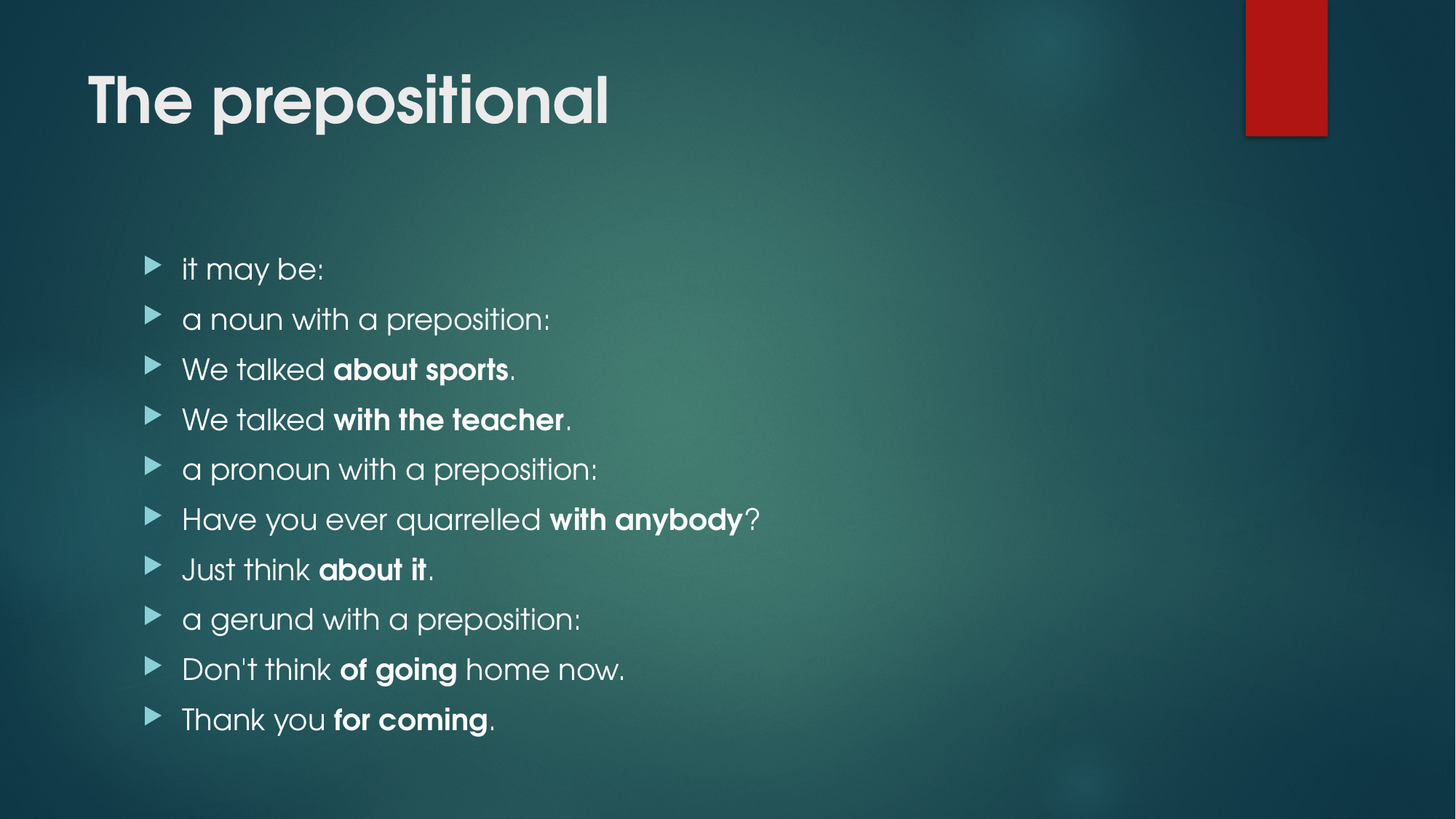

# The prepositional
it may be:
a noun with a preposition:
We talked about sports.
We talked with the teacher.
a pronoun with a preposition:
Have you ever quarrelled with anybody?
Just think about it.
a gerund with a preposition:
Don't think of going home now.
Thank you for coming.